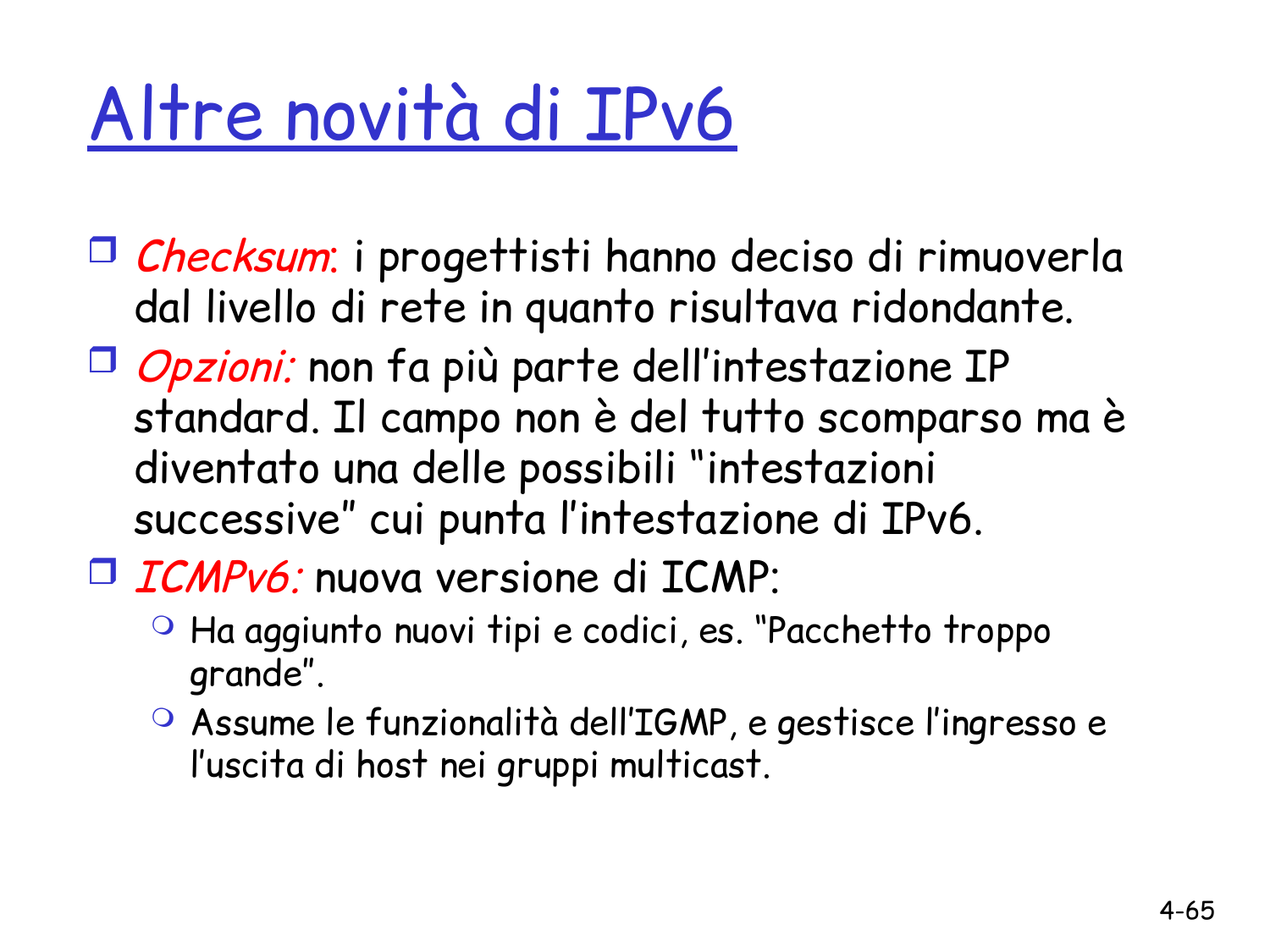

# Altre novità di IPv6
Checksum: i progettisti hanno deciso di rimuoverla dal livello di rete in quanto risultava ridondante.
Opzioni: non fa più parte dell’intestazione IP standard. Il campo non è del tutto scomparso ma è diventato una delle possibili “intestazioni successive” cui punta l’intestazione di IPv6.
ICMPv6: nuova versione di ICMP:
Ha aggiunto nuovi tipi e codici, es. “Pacchetto troppo grande”.
Assume le funzionalità dell’IGMP, e gestisce l’ingresso e l’uscita di host nei gruppi multicast.
4-65